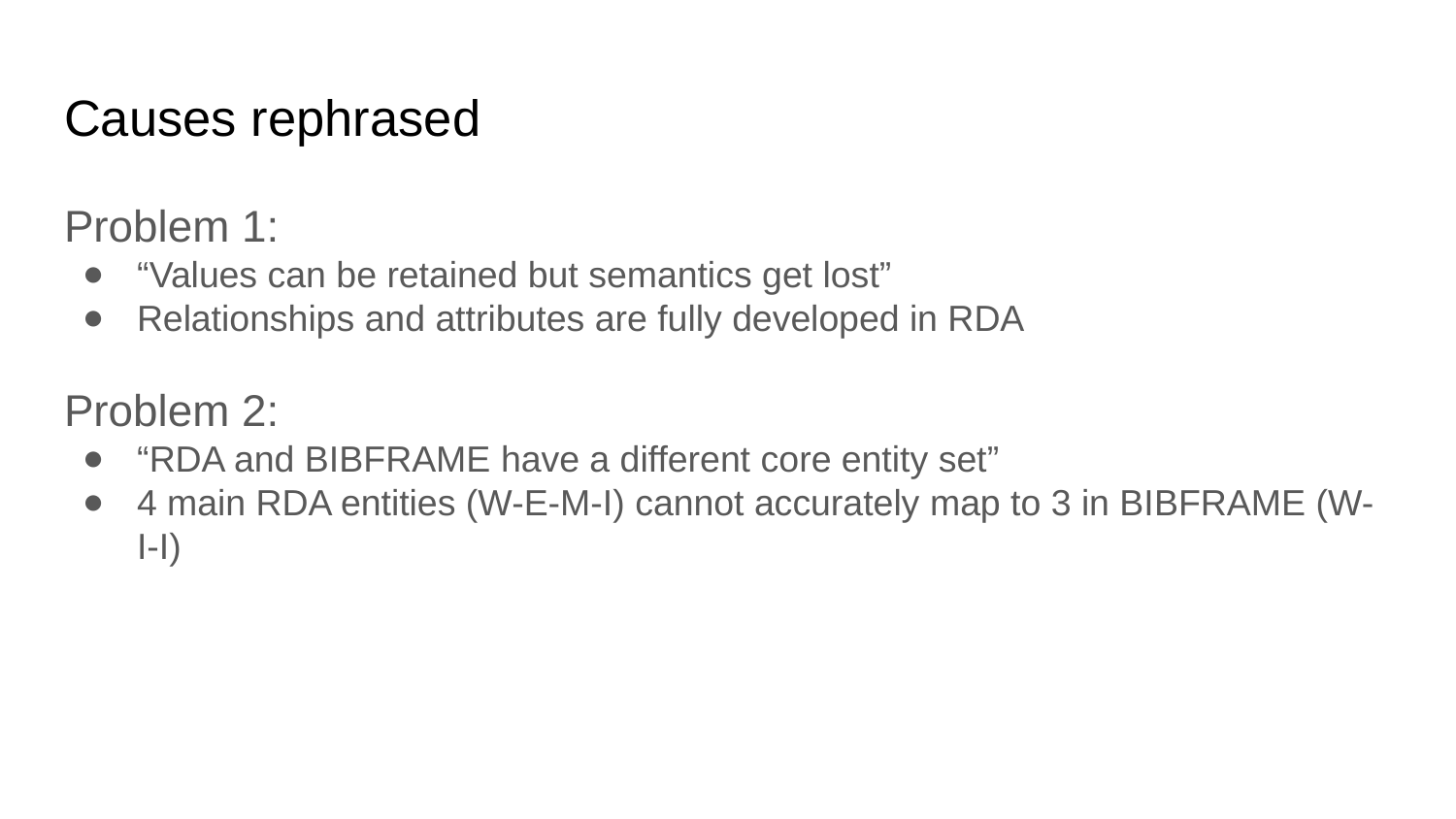

# Causes rephrased
Problem 1:
“Values can be retained but semantics get lost”
Relationships and attributes are fully developed in RDA

Problem 2:
“RDA and BIBFRAME have a different core entity set”
4 main RDA entities (W-E-M-I) cannot accurately map to 3 in BIBFRAME (W-I-I)